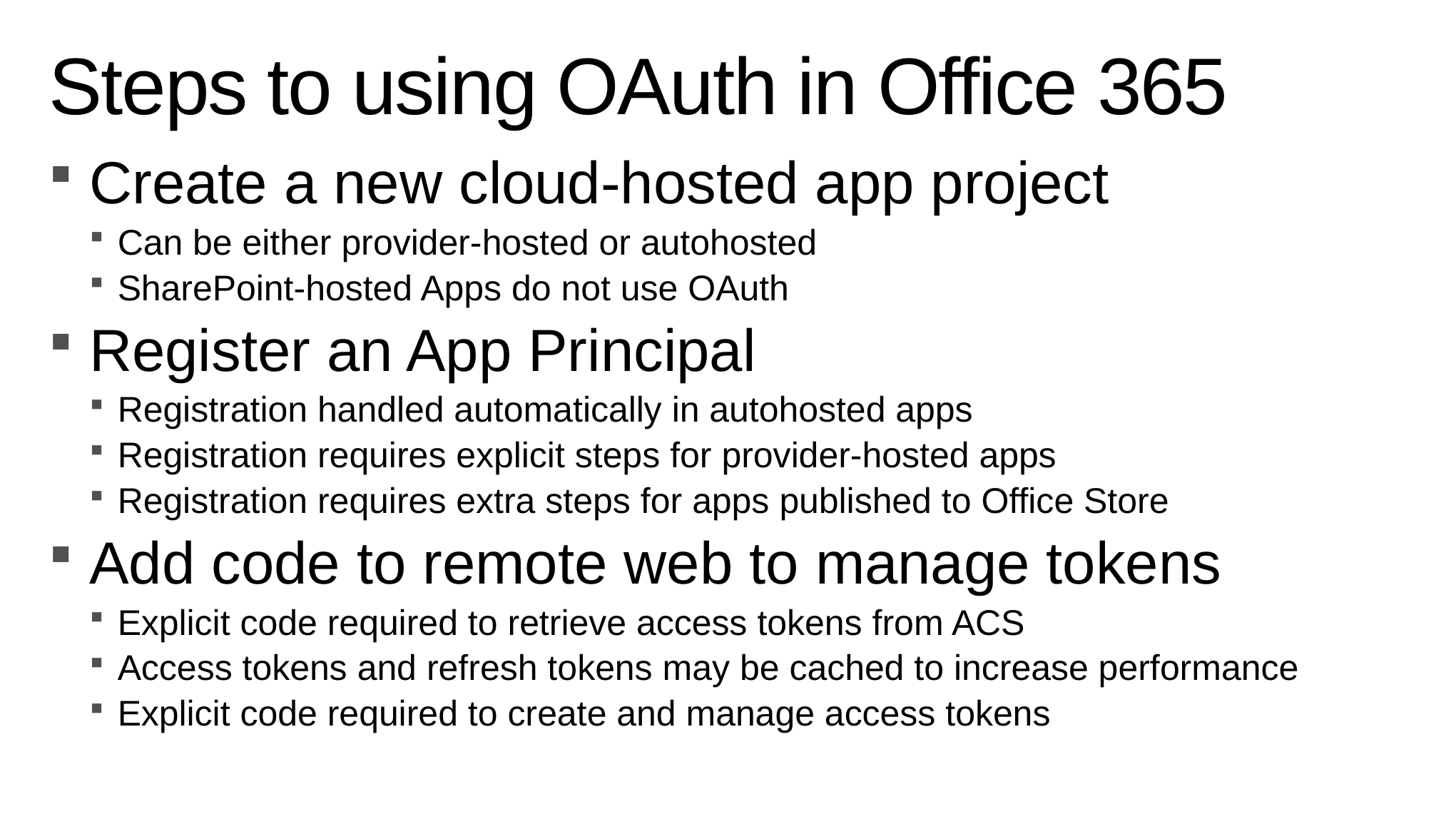

# Steps to using OAuth in Office 365
Create a new cloud-hosted app project
Can be either provider-hosted or autohosted
SharePoint-hosted Apps do not use OAuth
Register an App Principal
Registration handled automatically in autohosted apps
Registration requires explicit steps for provider-hosted apps
Registration requires extra steps for apps published to Office Store
Add code to remote web to manage tokens
Explicit code required to retrieve access tokens from ACS
Access tokens and refresh tokens may be cached to increase performance
Explicit code required to create and manage access tokens